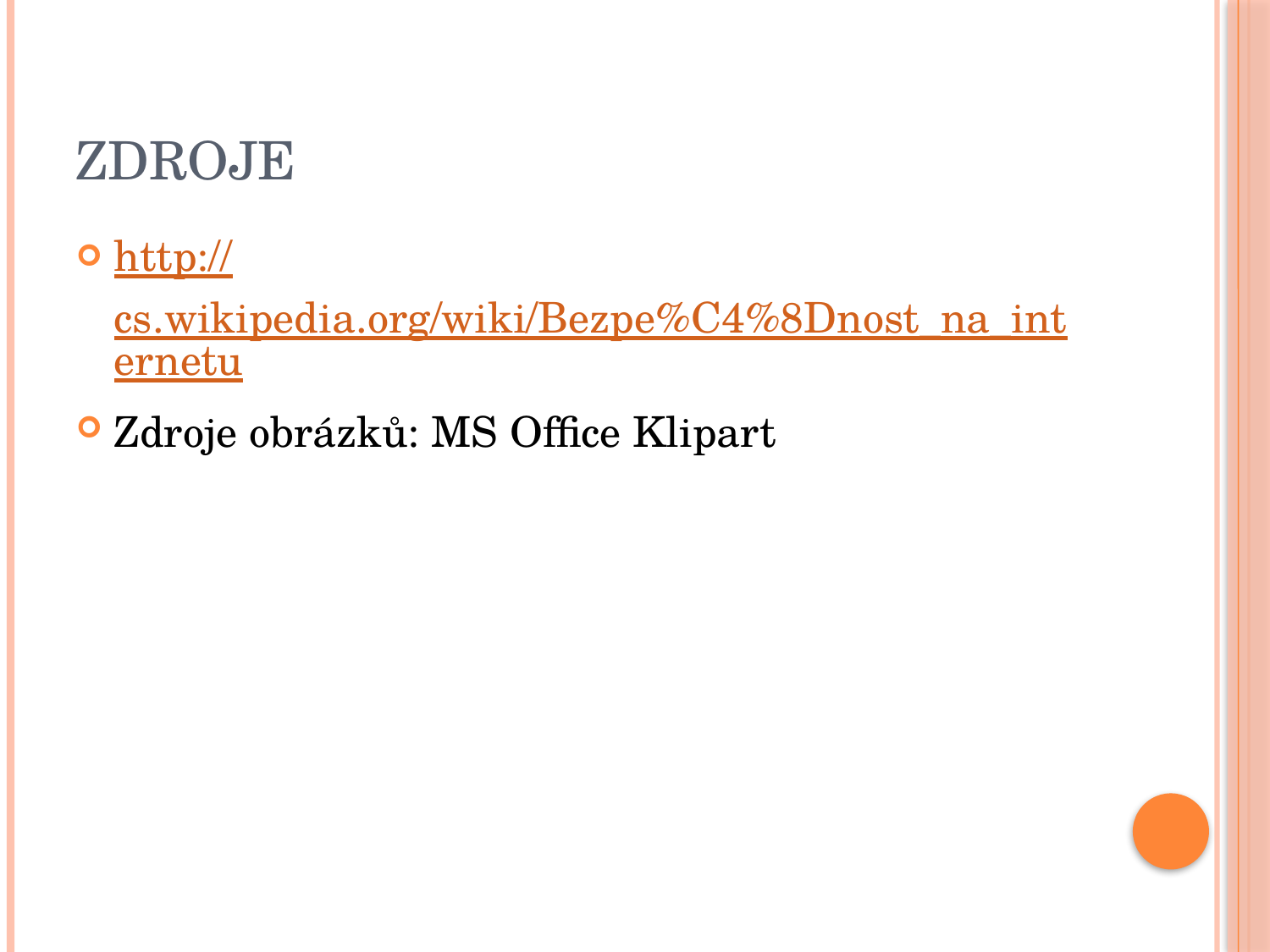

# Zdroje
http://cs.wikipedia.org/wiki/Bezpe%C4%8Dnost_na_internetu
Zdroje obrázků: MS Office Klipart